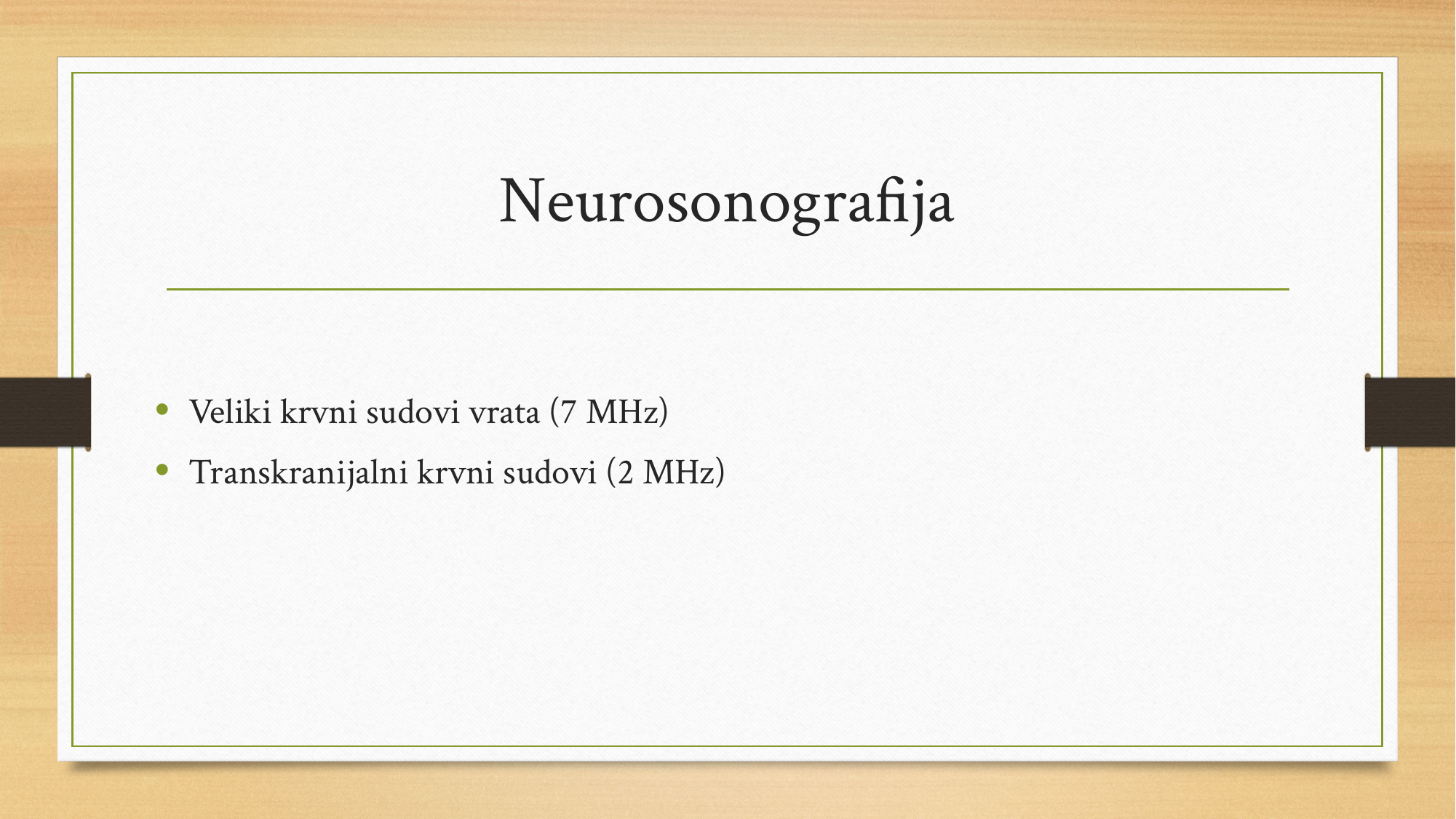

# Neurosonografija
Veliki krvni sudovi vrata (7 MHz)
Transkranijalni krvni sudovi (2 MHz)